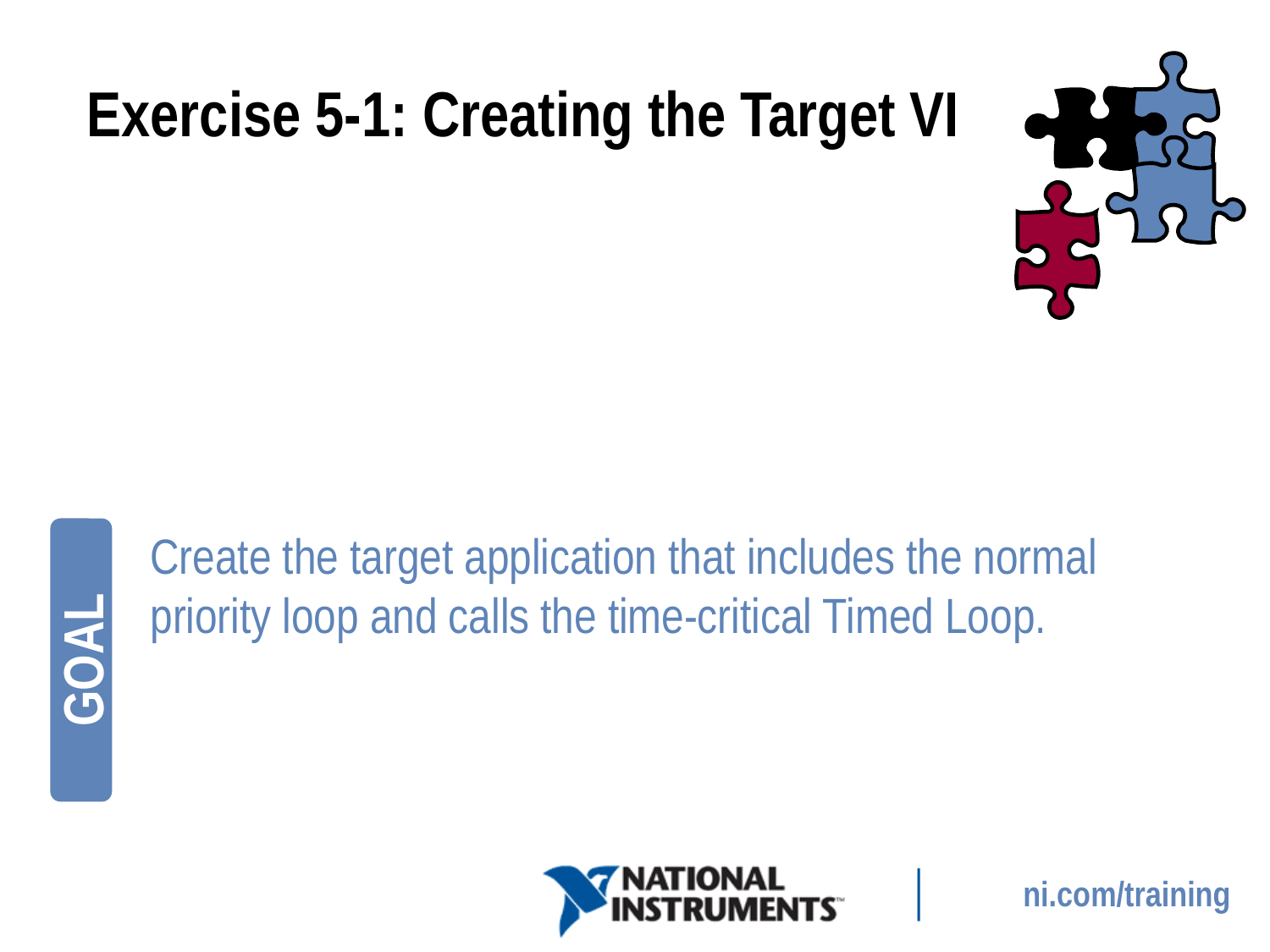

# Exercise 5-1: Creating the Target VI

Create the target application that includes the normal priority loop and calls the time-critical Timed Loop.